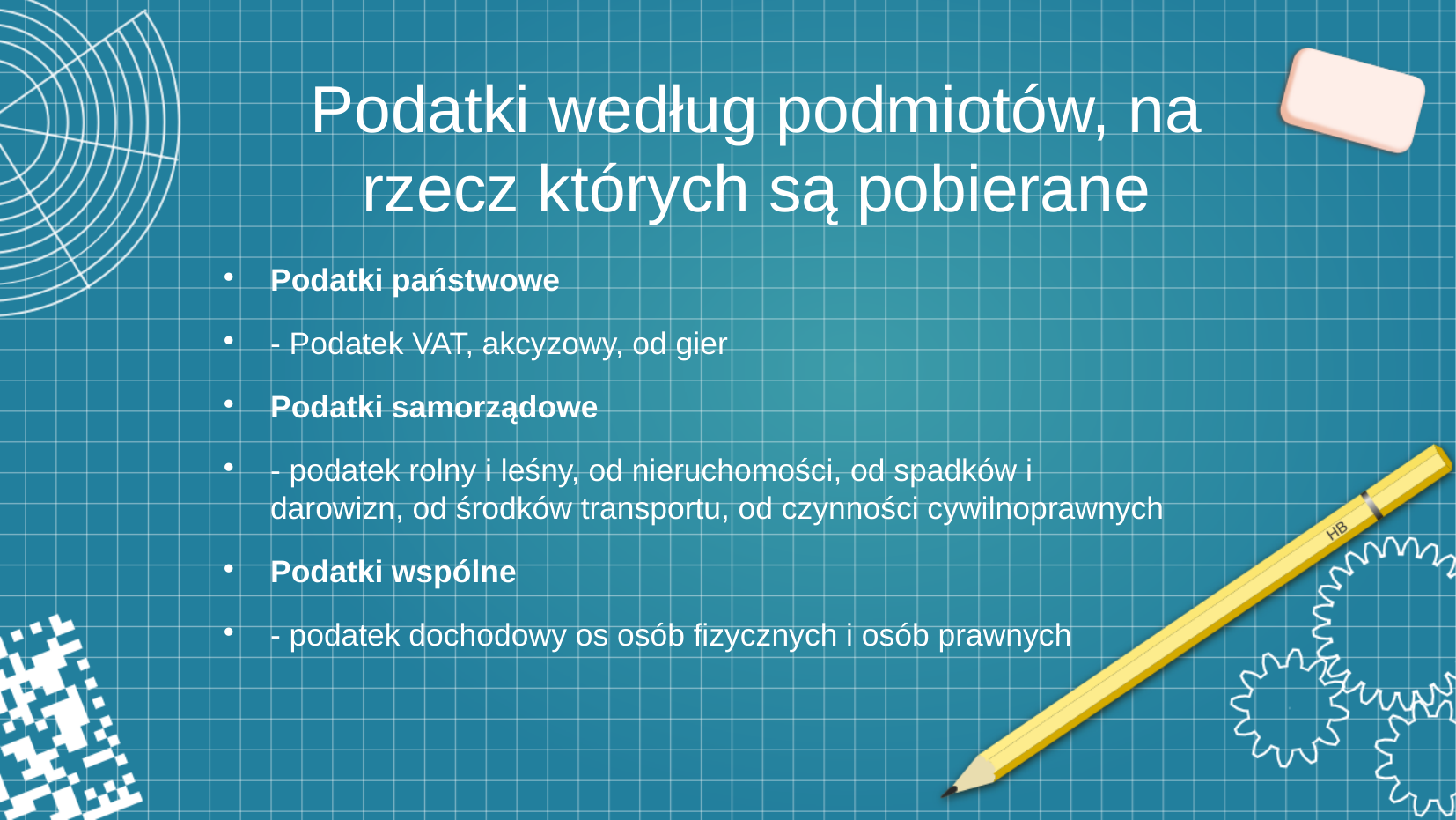

# Podatki według podmiotów, na rzecz których są pobierane
Podatki państwowe
- Podatek VAT, akcyzowy, od gier
Podatki samorządowe
- podatek rolny i leśny, od nieruchomości, od spadków i darowizn, od środków transportu, od czynności cywilnoprawnych
Podatki wspólne
- podatek dochodowy os osób fizycznych i osób prawnych